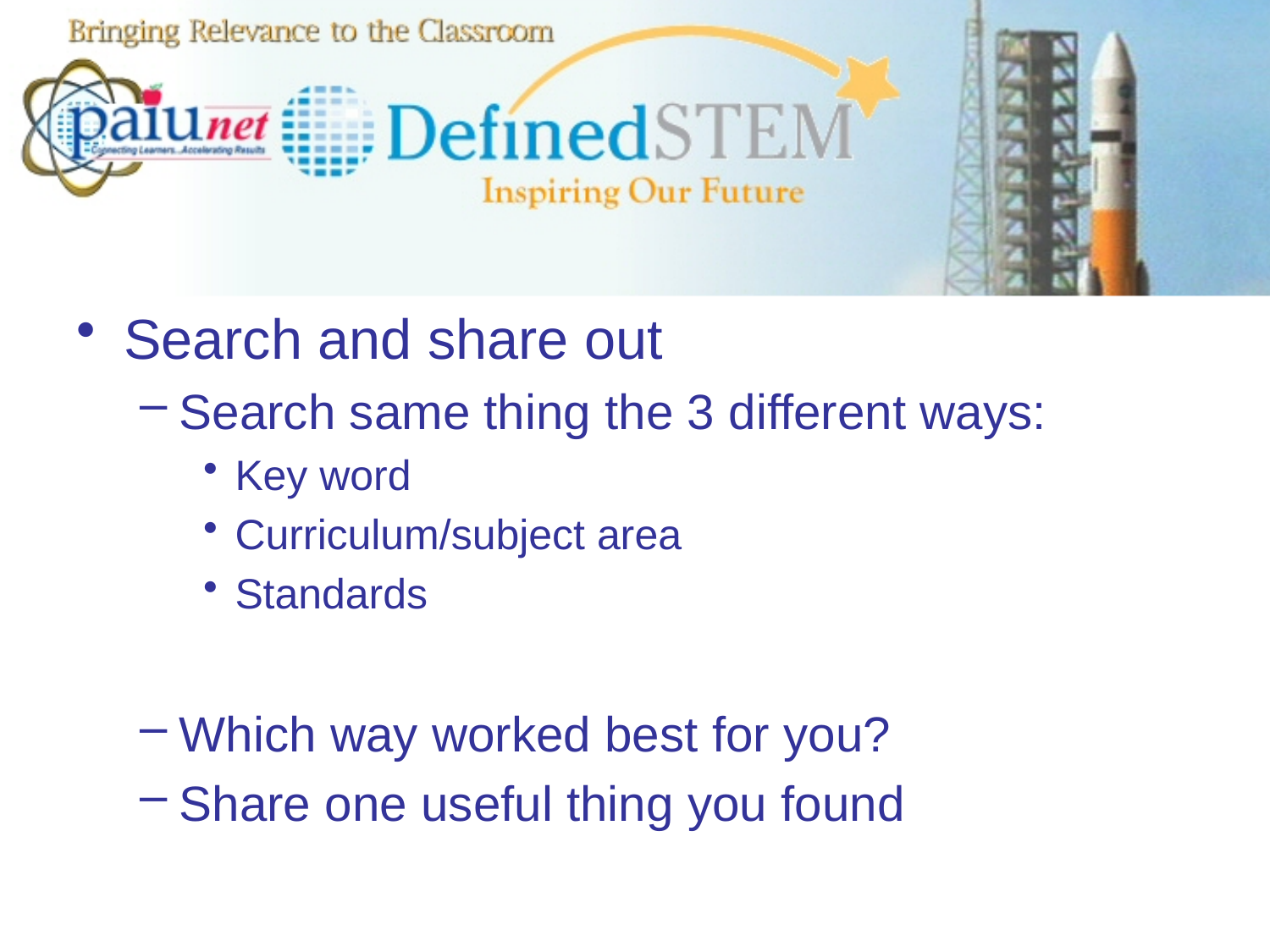

#
Search and share out
Search same thing the 3 different ways:
Key word
Curriculum/subject area
Standards

Which way worked best for you?
Share one useful thing you found